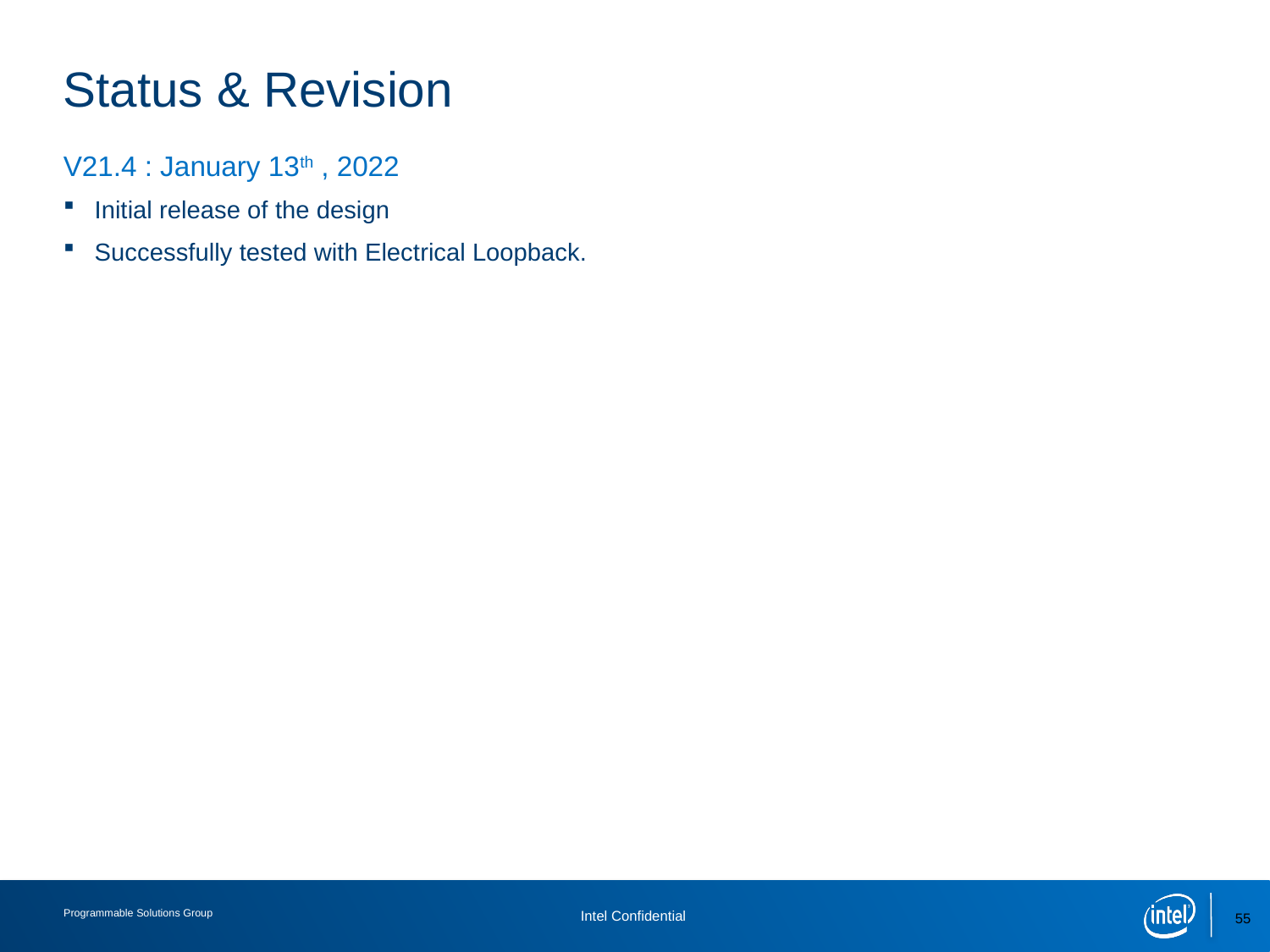

# Status & Revision
V21.4 : January 13th , 2022
Initial release of the design
Successfully tested with Electrical Loopback.

55